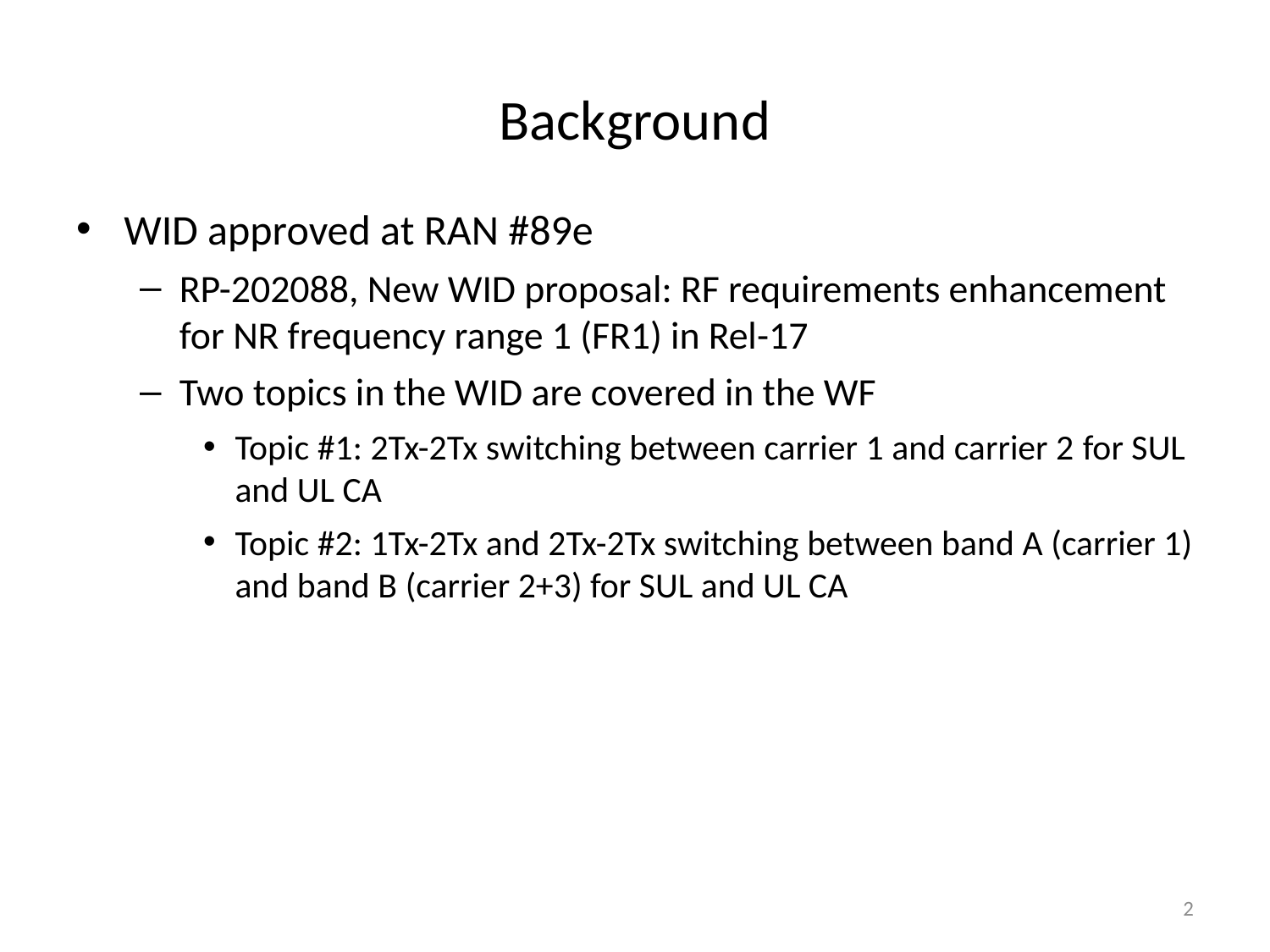

# Background
WID approved at RAN #89e
RP-202088, New WID proposal: RF requirements enhancement for NR frequency range 1 (FR1) in Rel-17
Two topics in the WID are covered in the WF
Topic #1: 2Tx-2Tx switching between carrier 1 and carrier 2 for SUL and UL CA
Topic #2: 1Tx-2Tx and 2Tx-2Tx switching between band A (carrier 1) and band B (carrier 2+3) for SUL and UL CA

2